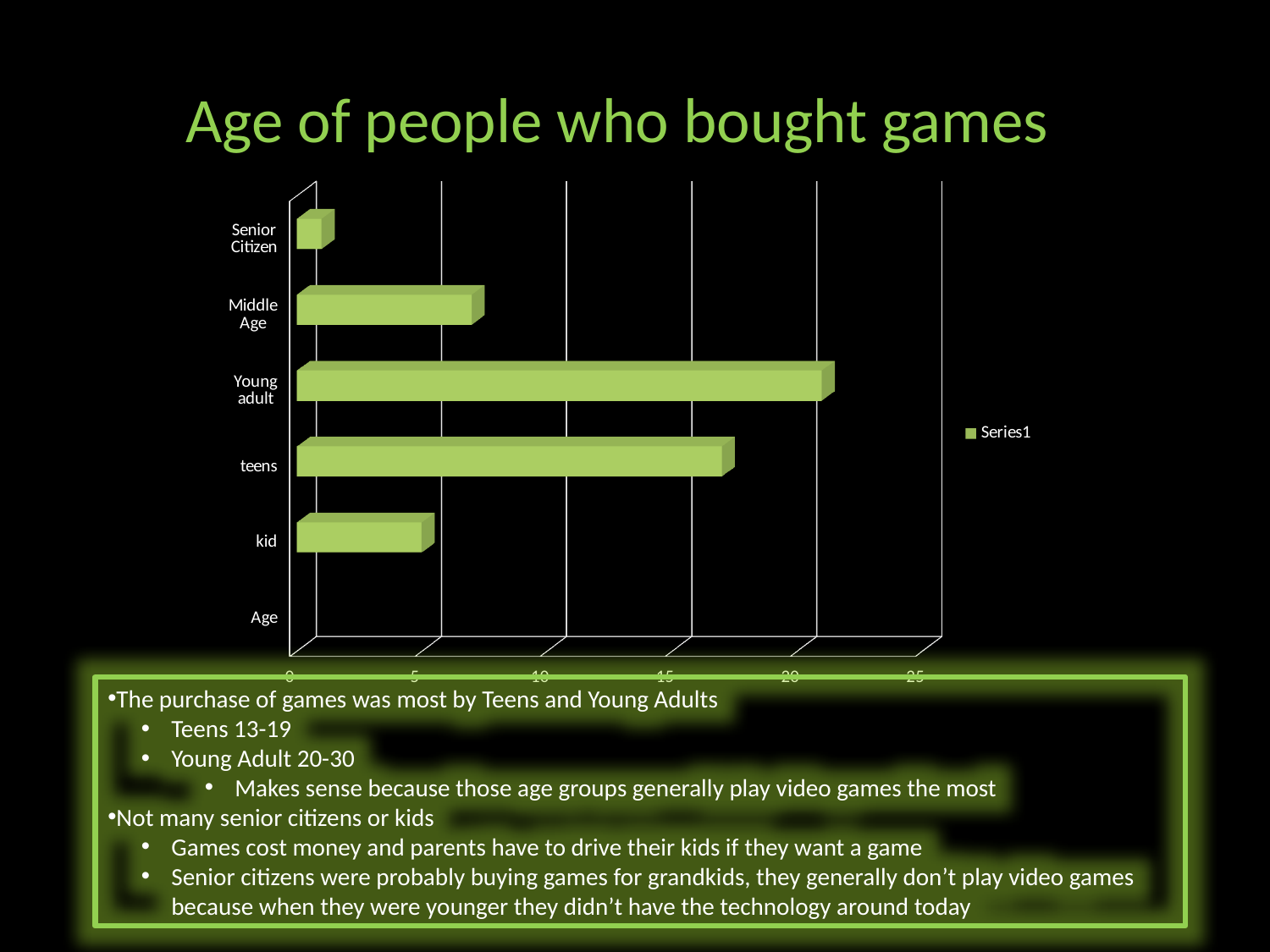

# Age of people who bought games

[unsupported chart]

The purchase of games was most by Teens and Young Adults
Teens 13-19
Young Adult 20-30
Makes sense because those age groups generally play video games the most
Not many senior citizens or kids
Games cost money and parents have to drive their kids if they want a game
Senior citizens were probably buying games for grandkids, they generally don’t play video games because when they were younger they didn’t have the technology around today